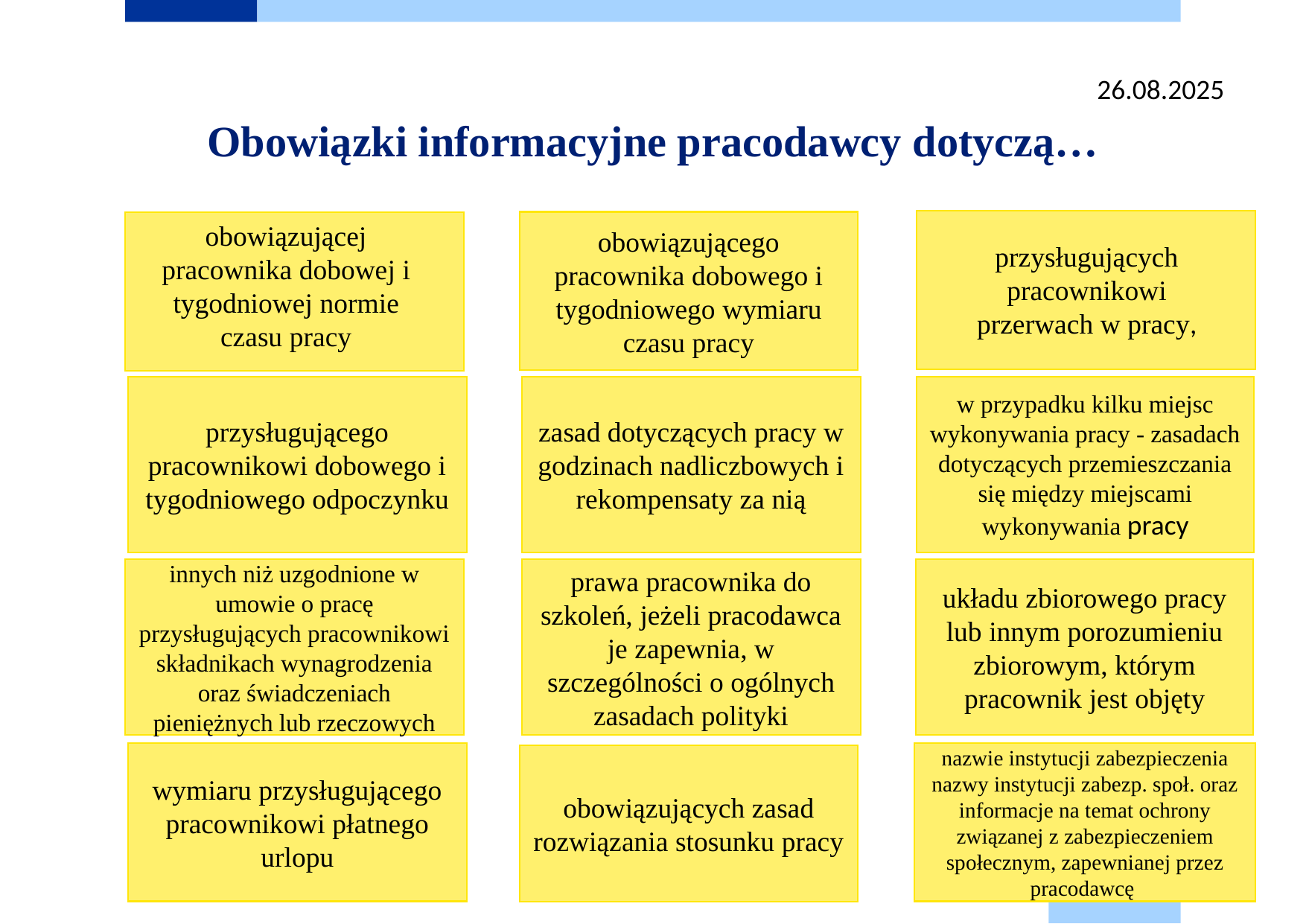

26.08.2025
# Obowiązki informacyjne pracodawcy dotyczą…

obowiązującego pracownika dobowego i tygodniowego wymiaru czasu pracy

obowiązującej pracownika dobowej i tygodniowej normie czasu pracy
przysługujących pracownikowi przerwach w pracy,

w przypadku kilku miejsc wykonywania pracy - zasadach dotyczących przemieszczania się między miejscami wykonywania pracy
zasad dotyczących pracy w godzinach nadliczbowych i rekompensaty za nią
przysługującego pracownikowi dobowego i tygodniowego odpoczynku
układu zbiorowego pracy lub innym porozumieniu zbiorowym, którym pracownik jest objęty
innych niż uzgodnione w umowie o pracę przysługujących pracownikowi składnikach wynagrodzenia oraz świadczeniach pieniężnych lub rzeczowych
prawa pracownika do szkoleń, jeżeli pracodawca je zapewnia, w szczególności o ogólnych zasadach polityki szkoleniowej pracodawcy
wymiaru przysługującego pracownikowi płatnego urlopu
nazwie instytucji zabezpieczenia nazwy instytucji zabezp. społ. oraz informacje na temat ochrony związanej z zabezpieczeniem społecznym, zapewnianej przez pracodawcę
obowiązujących zasad rozwiązania stosunku pracy